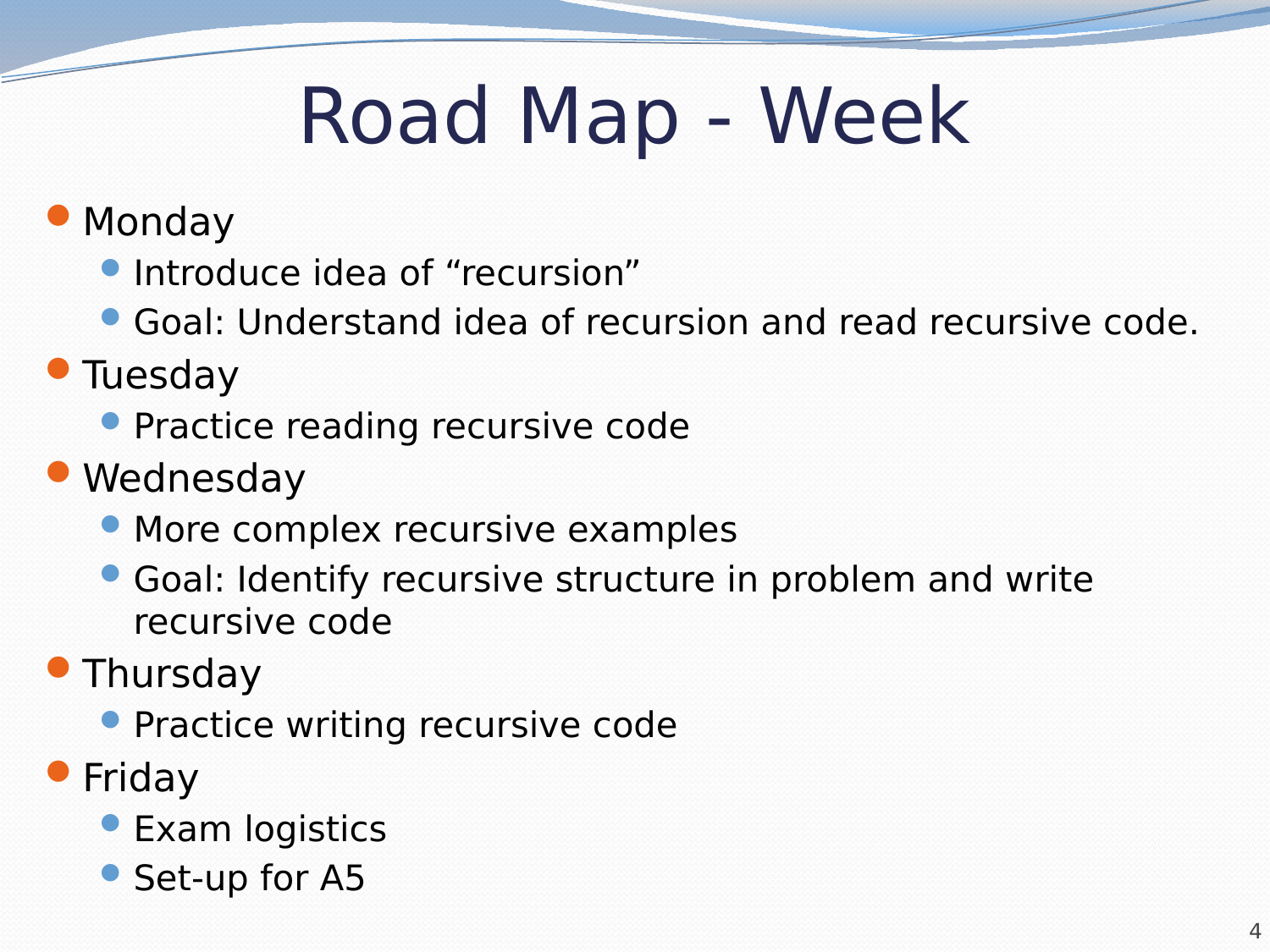

# Road Map - Week
Monday
Introduce idea of “recursion”
Goal: Understand idea of recursion and read recursive code.
Tuesday
Practice reading recursive code
Wednesday
More complex recursive examples
Goal: Identify recursive structure in problem and write recursive code
Thursday
Practice writing recursive code
Friday
Exam logistics
Set-up for A5